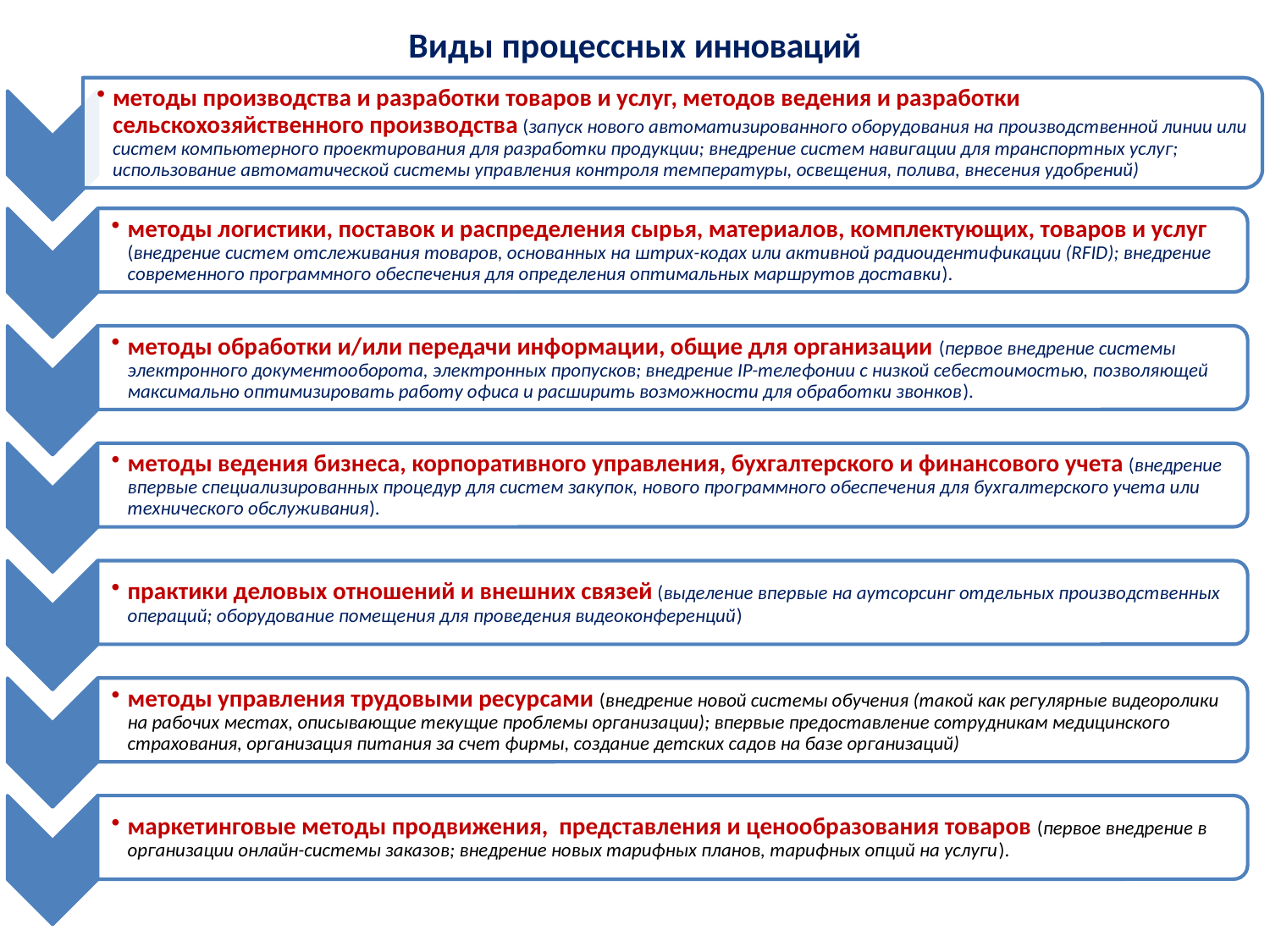

# Виды процессных инноваций

методы производства и разработки товаров и услуг, методов ведения и разработки сельскохозяйственного производства (запуск нового автоматизированного оборудования на производственной линии или систем компьютерного проектирования для разработки продукции; внедрение систем навигации для транспортных услуг; использование автоматической системы управления контроля температуры, освещения, полива, внесения удобрений)

методы логистики, поставок и распределения сырья, материалов, комплектующих, товаров и услуг (внедрение систем отслеживания товаров, основанных на штрих-кодах или активной радиоидентификации (RFID); внедрение современного программного обеспечения для определения оптимальных маршрутов доставки).

методы обработки и/или передачи информации, общие для организации (первое внедрение системы электронного документооборота, электронных пропусков; внедрение IP-телефонии с низкой себестоимостью, позволяющей максимально оптимизировать работу офиса и расширить возможности для обработки звонков).

методы ведения бизнеса, корпоративного управления, бухгалтерского и финансового учета (внедрение впервые специализированных процедур для систем закупок, нового программного обеспечения для бухгалтерского учета или технического обслуживания).

практики деловых отношений и внешних связей (выделение впервые на аутсорсинг отдельных производственных операций; оборудование помещения для проведения видеоконференций)

методы управления трудовыми ресурсами (внедрение новой системы обучения (такой как регулярные видеоролики на рабочих местах, описывающие текущие проблемы организации); впервые предоставление сотрудникам медицинского страхования, организация питания за счет фирмы, создание детских садов на базе организаций)

маркетинговые методы продвижения,  представления и ценообразования товаров (первое внедрение в организации онлайн-системы заказов; внедрение новых тарифных планов, тарифных опций на услуги).